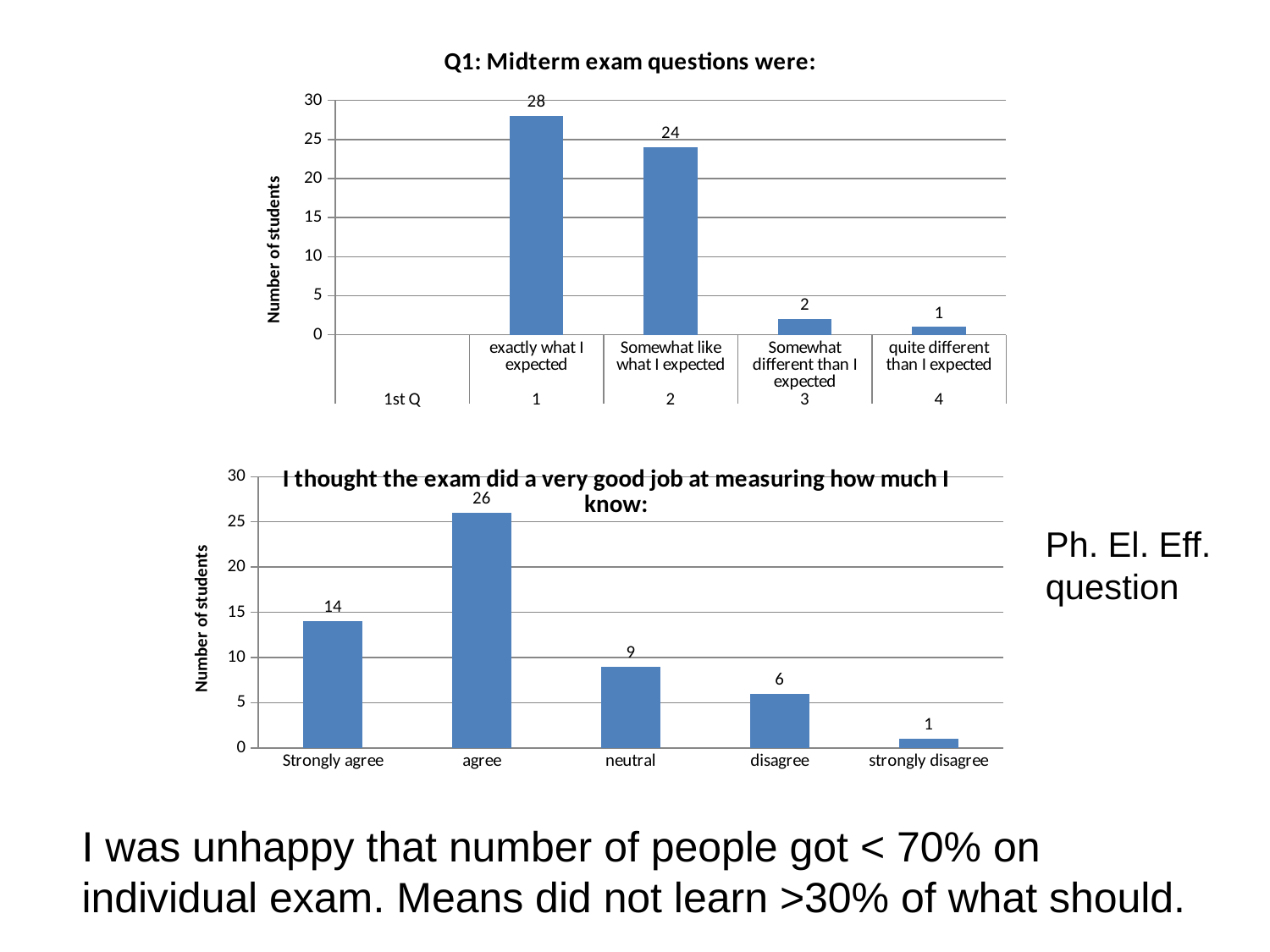

### Chart: Q1: Midterm exam questions were:

| Category |  |
|---|---|
|  | None |
| exactly what I expected | 28.0 |
| Somewhat like what I expected | 24.0 |
| Somewhat different than I expected | 2.0 |
| quite different than I expected | 1.0 |

### Chart: I thought the exam did a very good job at measuring how much I know:

| Category |  |
|---|---|
| Strongly agree | 14.0 |
| agree | 26.0 |
| neutral | 9.0 |
| disagree | 6.0 |
| strongly disagree | 1.0 |
Ph. El. Eff.
question
I was unhappy that number of people got < 70% on individual exam. Means did not learn >30% of what should.